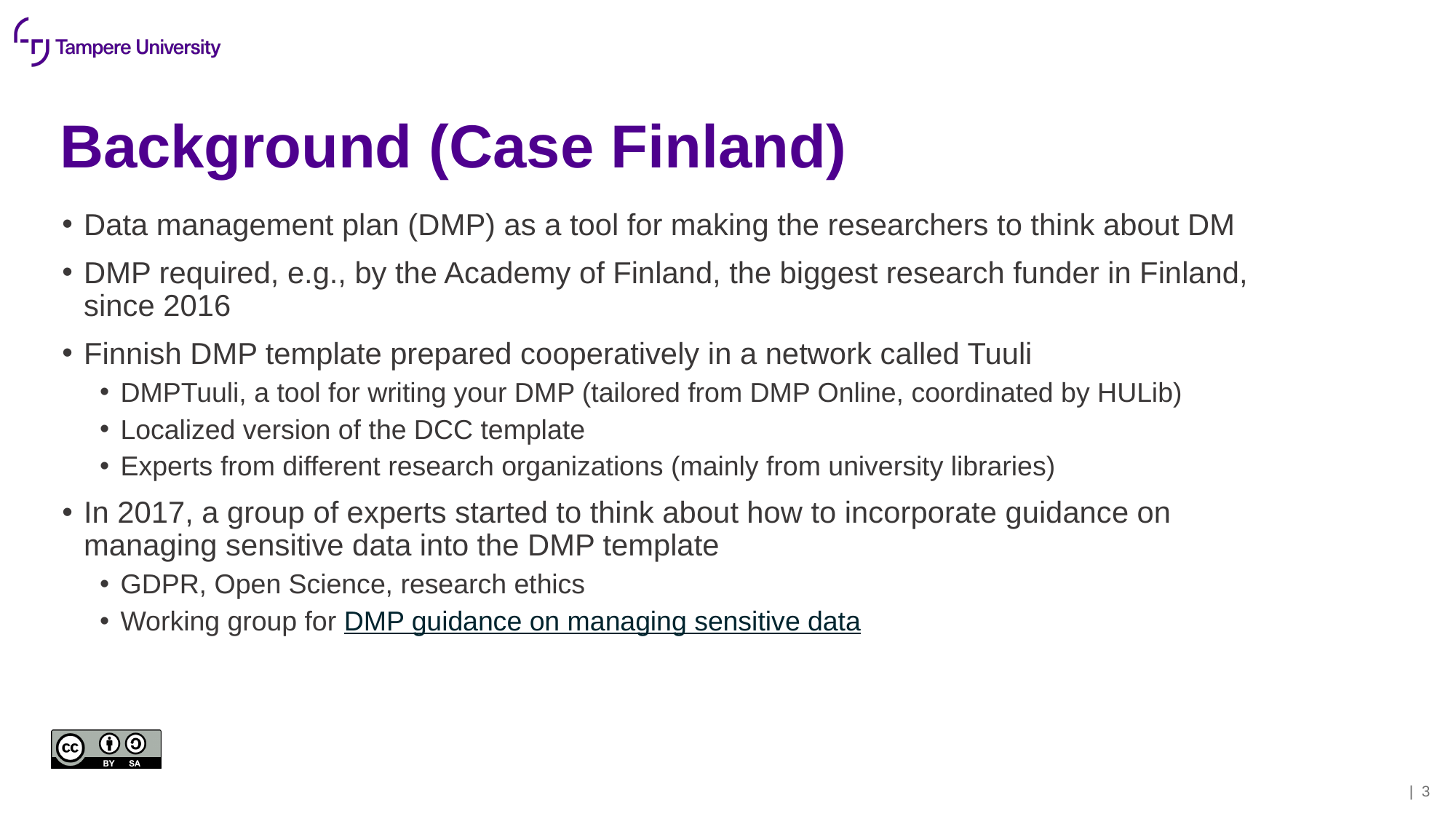

# Background (Case Finland)
Data management plan (DMP) as a tool for making the researchers to think about DM
DMP required, e.g., by the Academy of Finland, the biggest research funder in Finland, since 2016
Finnish DMP template prepared cooperatively in a network called Tuuli
DMPTuuli, a tool for writing your DMP (tailored from DMP Online, coordinated by HULib)
Localized version of the DCC template
Experts from different research organizations (mainly from university libraries)
In 2017, a group of experts started to think about how to incorporate guidance on managing sensitive data into the DMP template
GDPR, Open Science, research ethics
Working group for DMP guidance on managing sensitive data

|  3